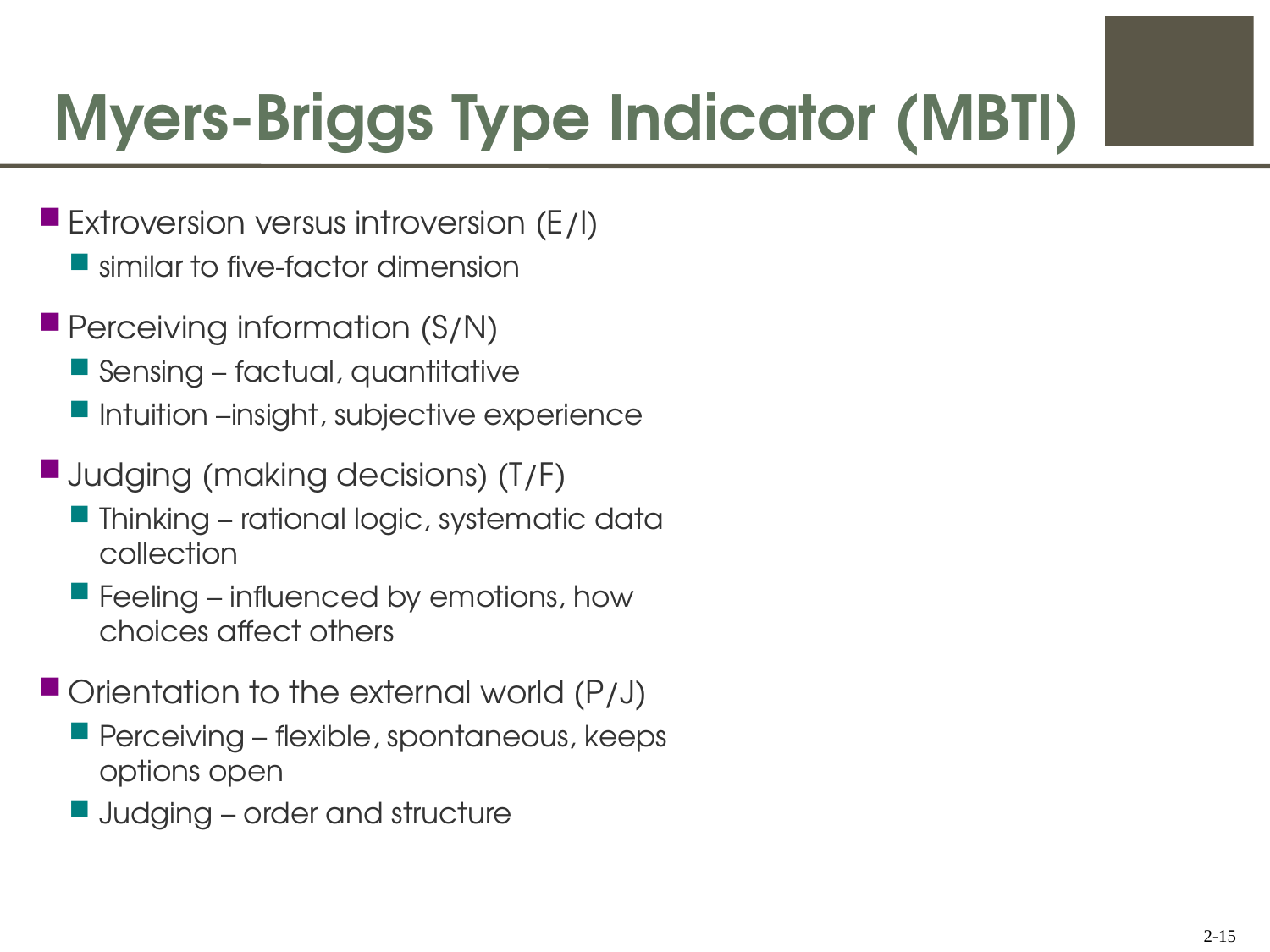

# Myers-Briggs Type Indicator (MBTI)
Extroversion versus introversion (E/I)
similar to five-factor dimension
Perceiving information (S/N)
Sensing – factual, quantitative
Intuition –insight, subjective experience
Judging (making decisions) (T/F)
Thinking – rational logic, systematic data collection
Feeling – influenced by emotions, how choices affect others
Orientation to the external world (P/J)
Perceiving – flexible, spontaneous, keeps options open
Judging – order and structure